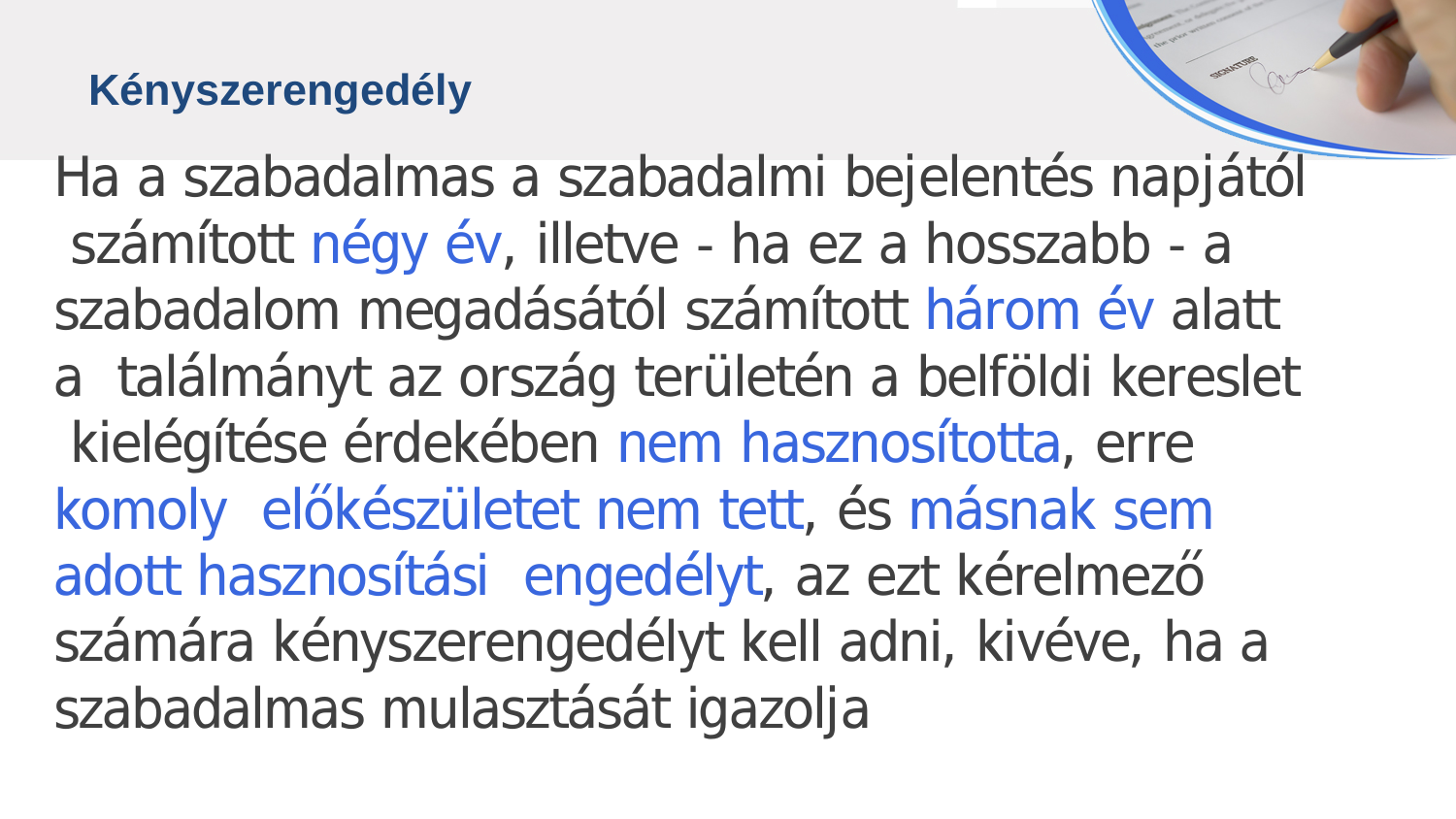

Kényszerengedély
Ha a szabadalmas a szabadalmi bejelentés napjától  számított négy év, illetve ­‐ ha ez a hosszabb ­‐ a szabadalom megadásától számított három év alatt a  találmányt az ország területén a belföldi kereslet  kielégítése érdekében nem hasznosította, erre komoly  előkészületet nem tett, és másnak sem adott hasznosítási  engedélyt, az ezt kérelmező számára kényszerengedélyt kell adni, kivéve, ha a szabadalmas mulasztását igazolja